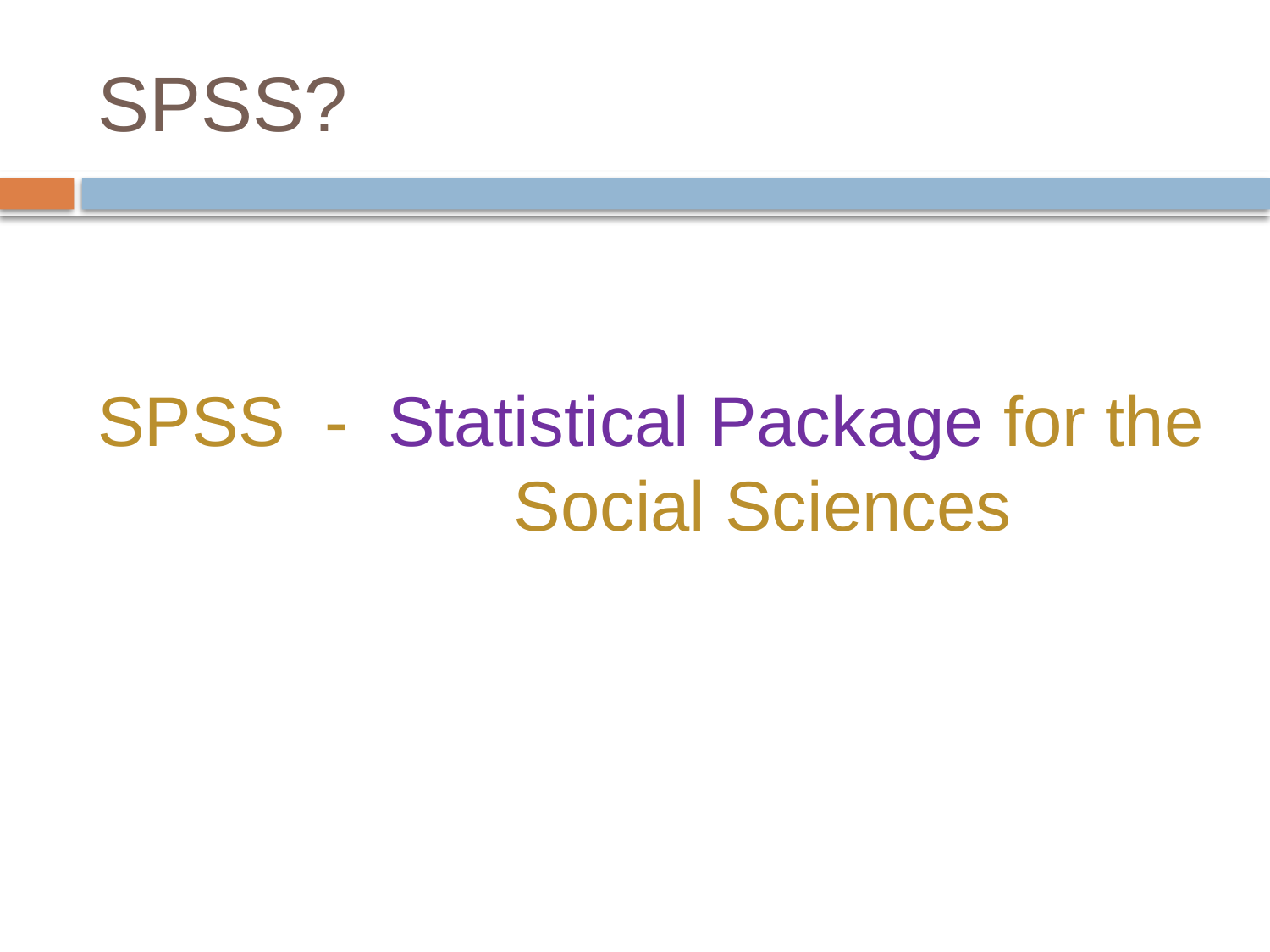

# SPSS?

SPSS  -  Statistical Package for the 		      Social Sciences